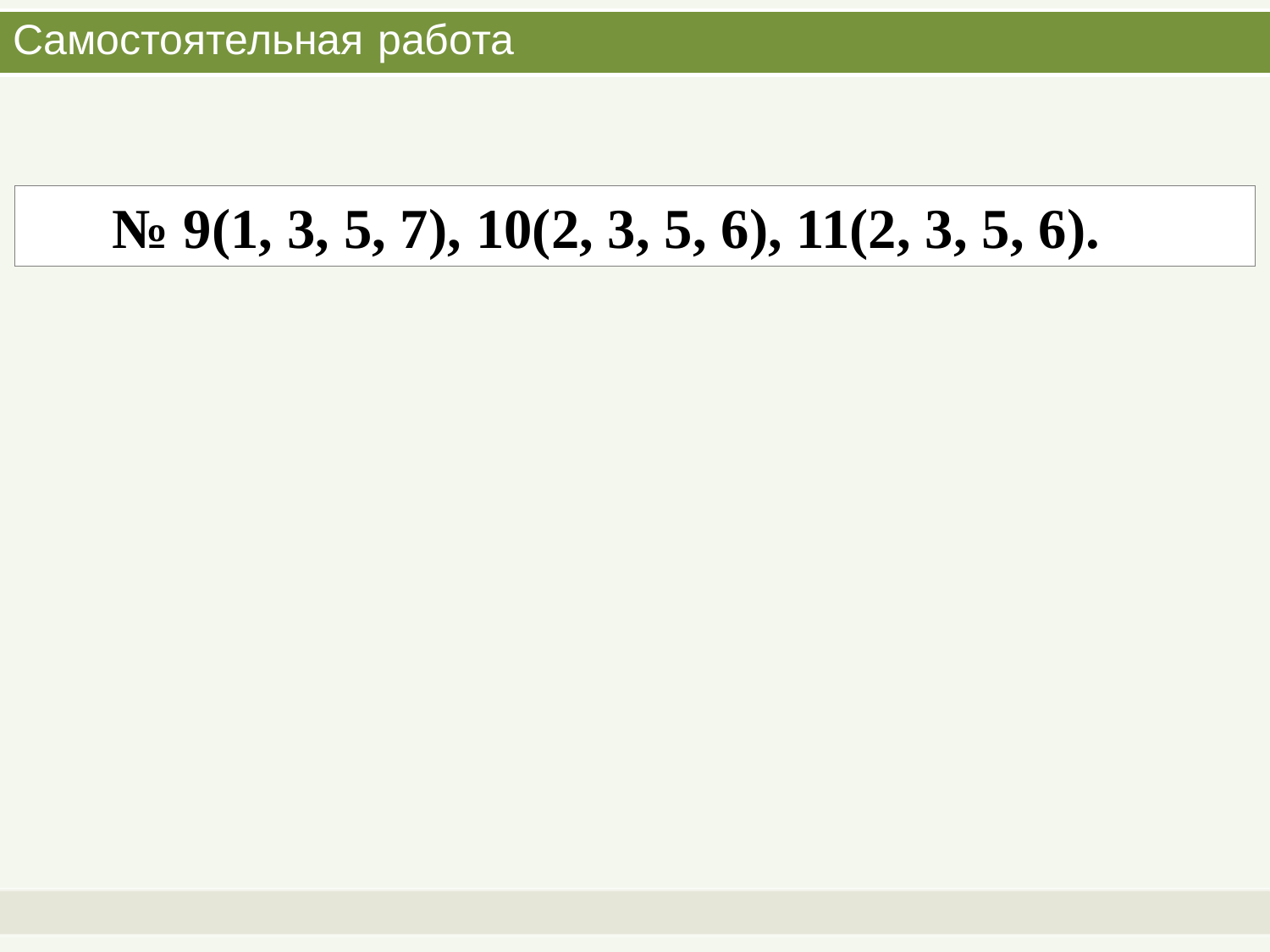

# Самостоятельная работа

      № 9(1, 3, 5, 7), 10(2, 3, 5, 6), 11(2, 3, 5, 6).